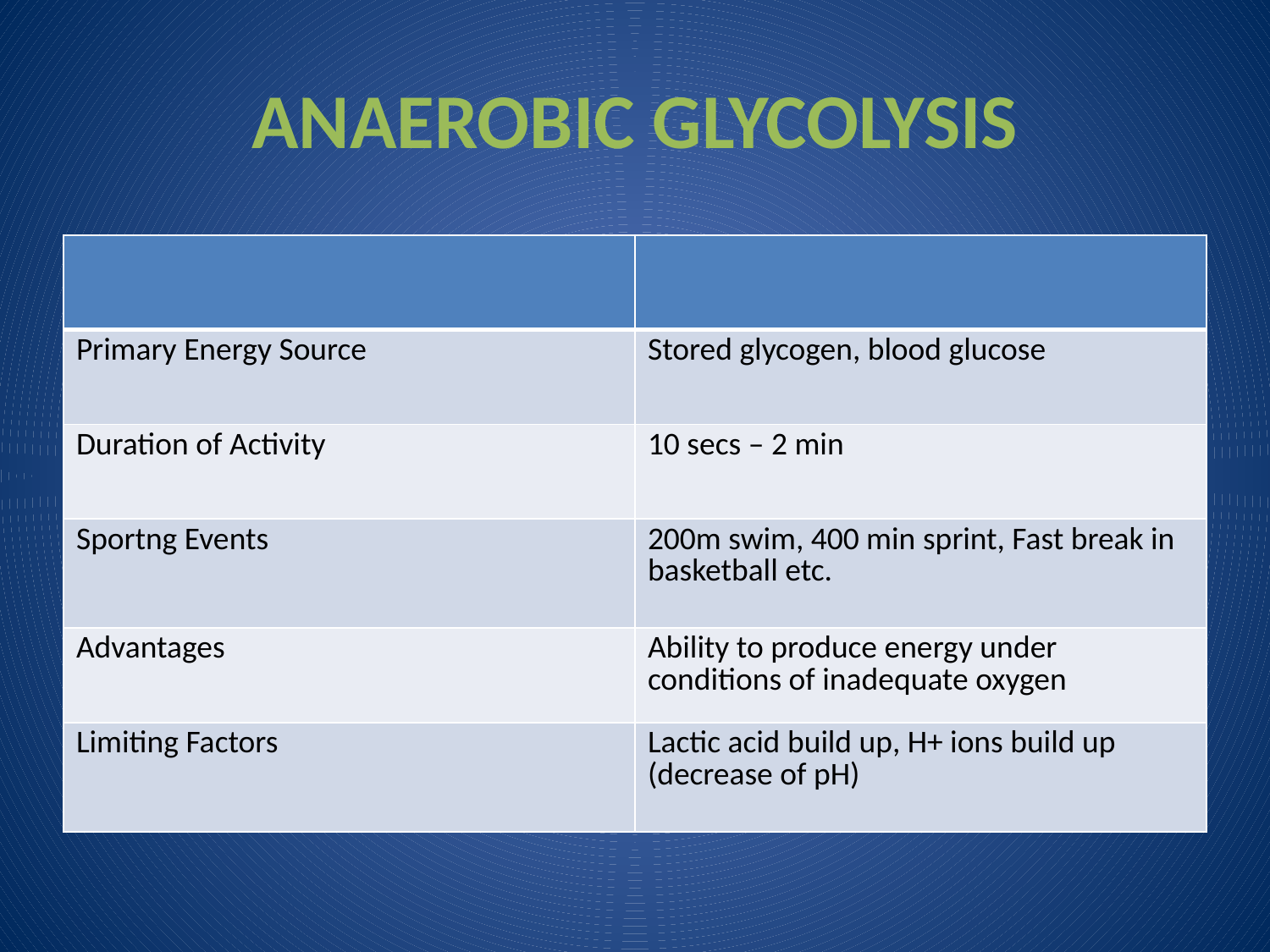

# ANAEROBIC GLYCOLYSIS
|  |  |
| --- | --- |
| Primary Energy Source | Stored glycogen, blood glucose |
| Duration of Activity | 10 secs – 2 min |
| Sportng Events | 200m swim, 400 min sprint, Fast break in basketball etc. |
| Advantages | Ability to produce energy under conditions of inadequate oxygen |
| Limiting Factors | Lactic acid build up, H+ ions build up (decrease of pH) |